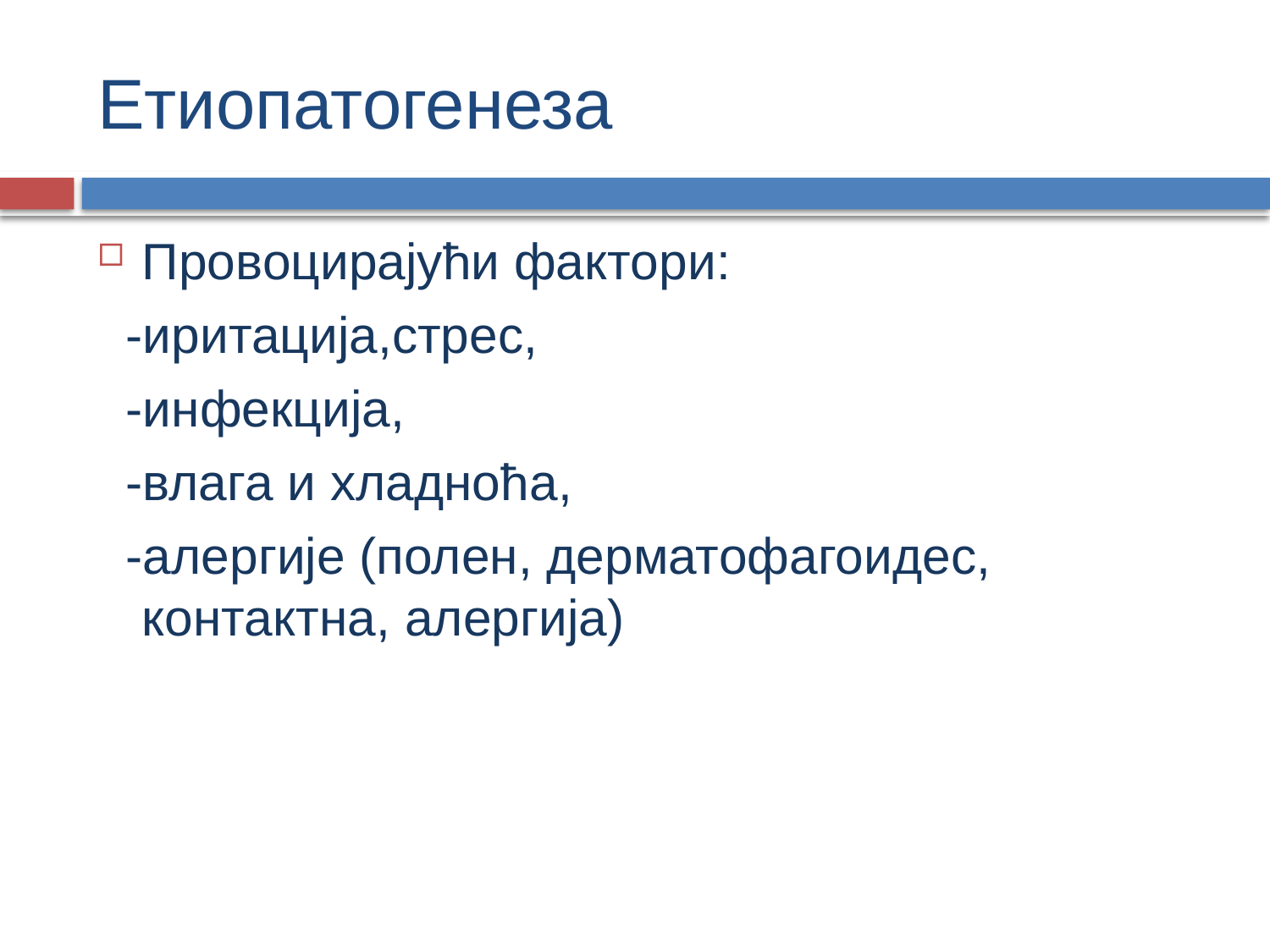

# Етиопатогенеза
Провоцирајући фактори:
  -иритација,стрес,
  -инфекција,
  -влага и хладноћа,
  -алергије (полен, дерматофагоидес, контактна, алергија)